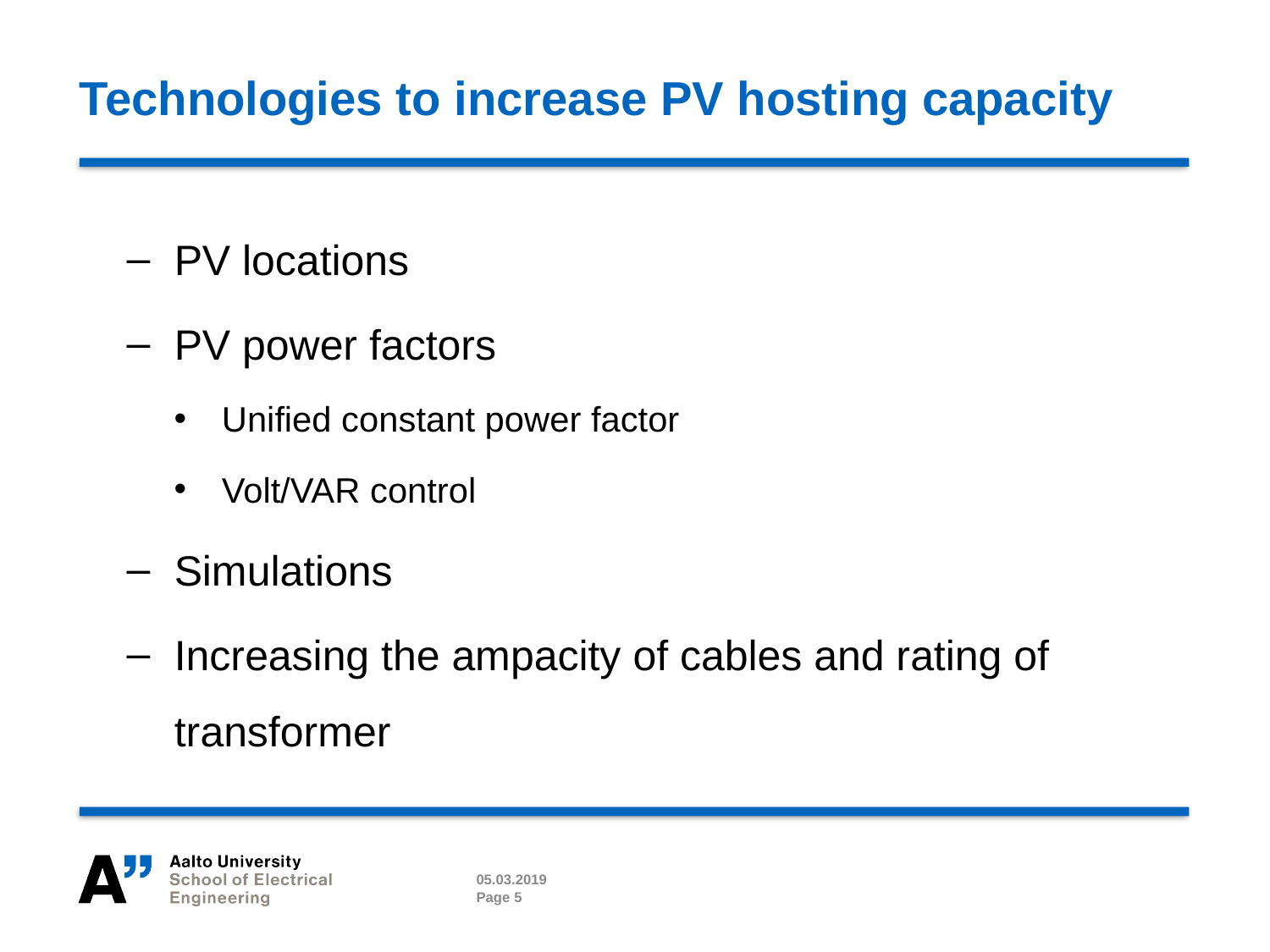

# Technologies to increase PV hosting capacity
PV locations
PV power factors
Unified constant power factor
Volt/VAR control
Simulations
Increasing the ampacity of cables and rating of transformer

05.03.2019
Page 5